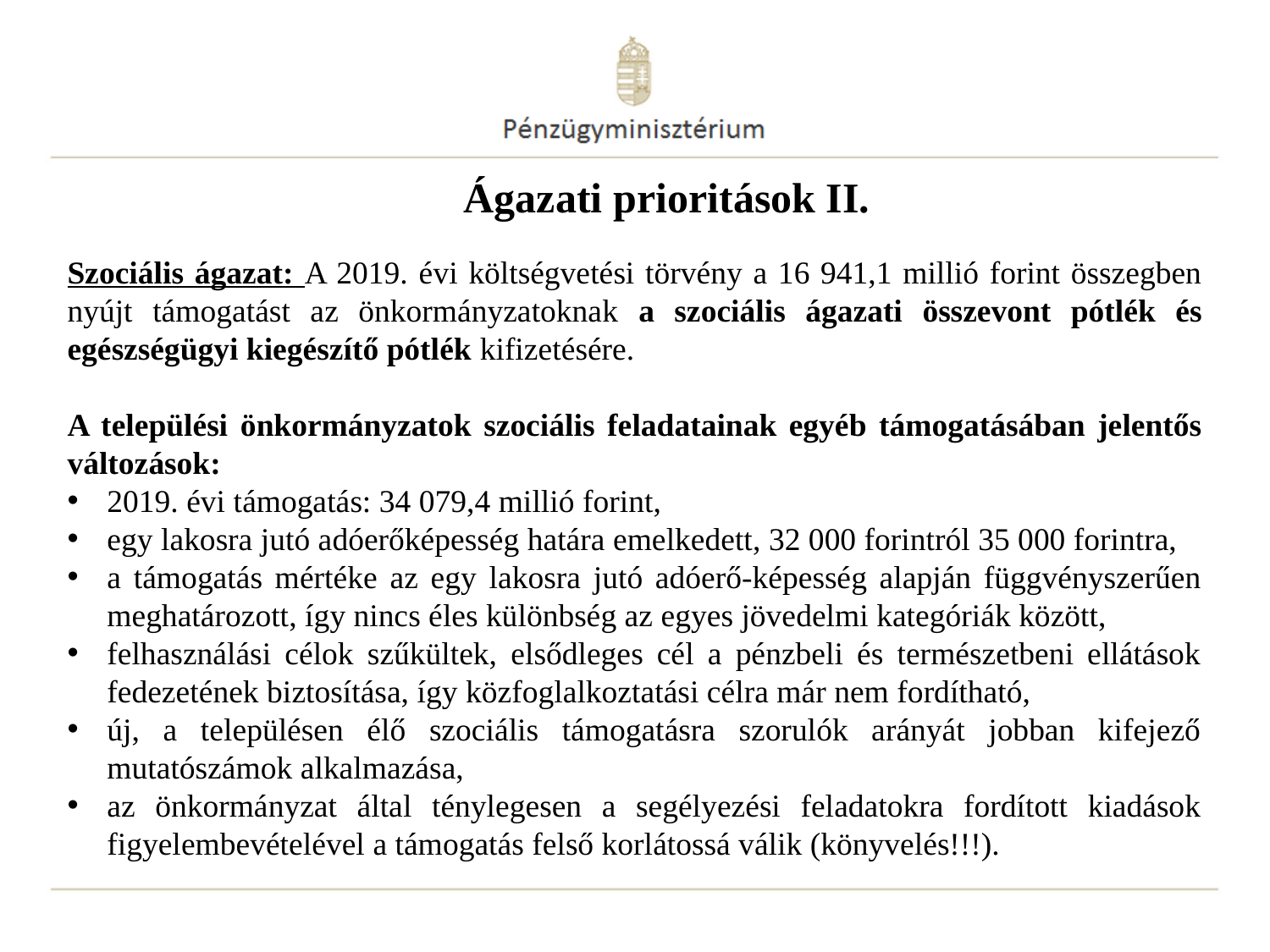

# Ágazati prioritások II.
Szociális ágazat: A 2019. évi költségvetési törvény a 16 941,1 millió forint összegben nyújt támogatást az önkormányzatoknak a szociális ágazati összevont pótlék és egészségügyi kiegészítő pótlék kifizetésére.

A települési önkormányzatok szociális feladatainak egyéb támogatásában jelentős változások:
2019. évi támogatás: 34 079,4 millió forint,
egy lakosra jutó adóerőképesség határa emelkedett, 32 000 forintról 35 000 forintra,
a támogatás mértéke az egy lakosra jutó adóerő-képesség alapján függvényszerűen meghatározott, így nincs éles különbség az egyes jövedelmi kategóriák között,
felhasználási célok szűkültek, elsődleges cél a pénzbeli és természetbeni ellátások fedezetének biztosítása, így közfoglalkoztatási célra már nem fordítható,
új, a településen élő szociális támogatásra szorulók arányát jobban kifejező mutatószámok alkalmazása,
az önkormányzat által ténylegesen a segélyezési feladatokra fordított kiadások figyelembevételével a támogatás felső korlátossá válik (könyvelés!!!).